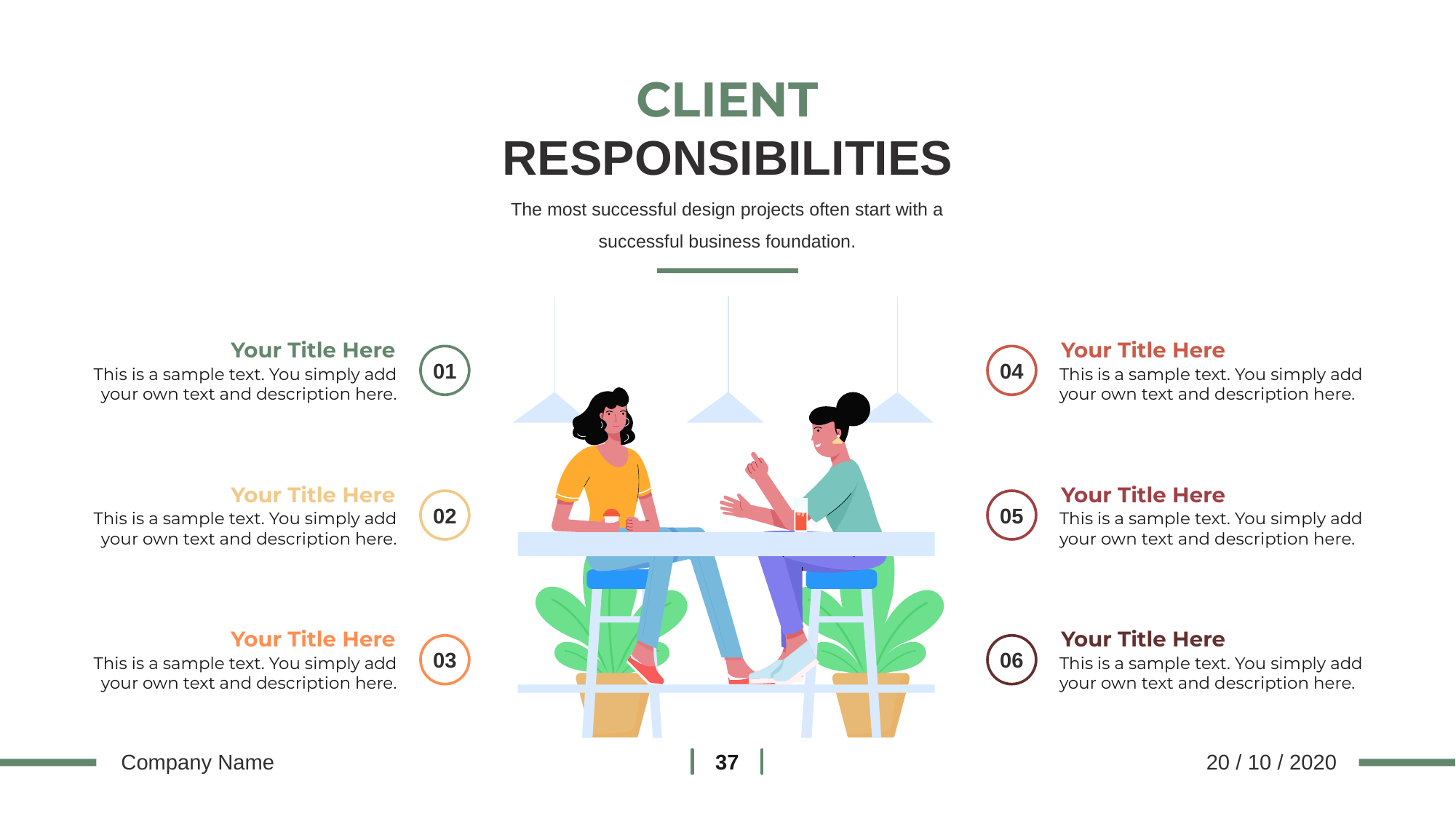

CLIENT RESPONSIBILITIES
The most successful design projects often start with a successful business foundation.

Your Title Here
This is a sample text. You simply add your own text and description here.
01
Your Title Here
This is a sample text. You simply add your own text and description here.
04
Your Title Here
This is a sample text. You simply add your own text and description here.
02
Your Title Here
This is a sample text. You simply add your own text and description here.
05
Your Title Here
This is a sample text. You simply add your own text and description here.
03
Your Title Here
This is a sample text. You simply add your own text and description here.
06
Company Name
20 / 10 / 2020